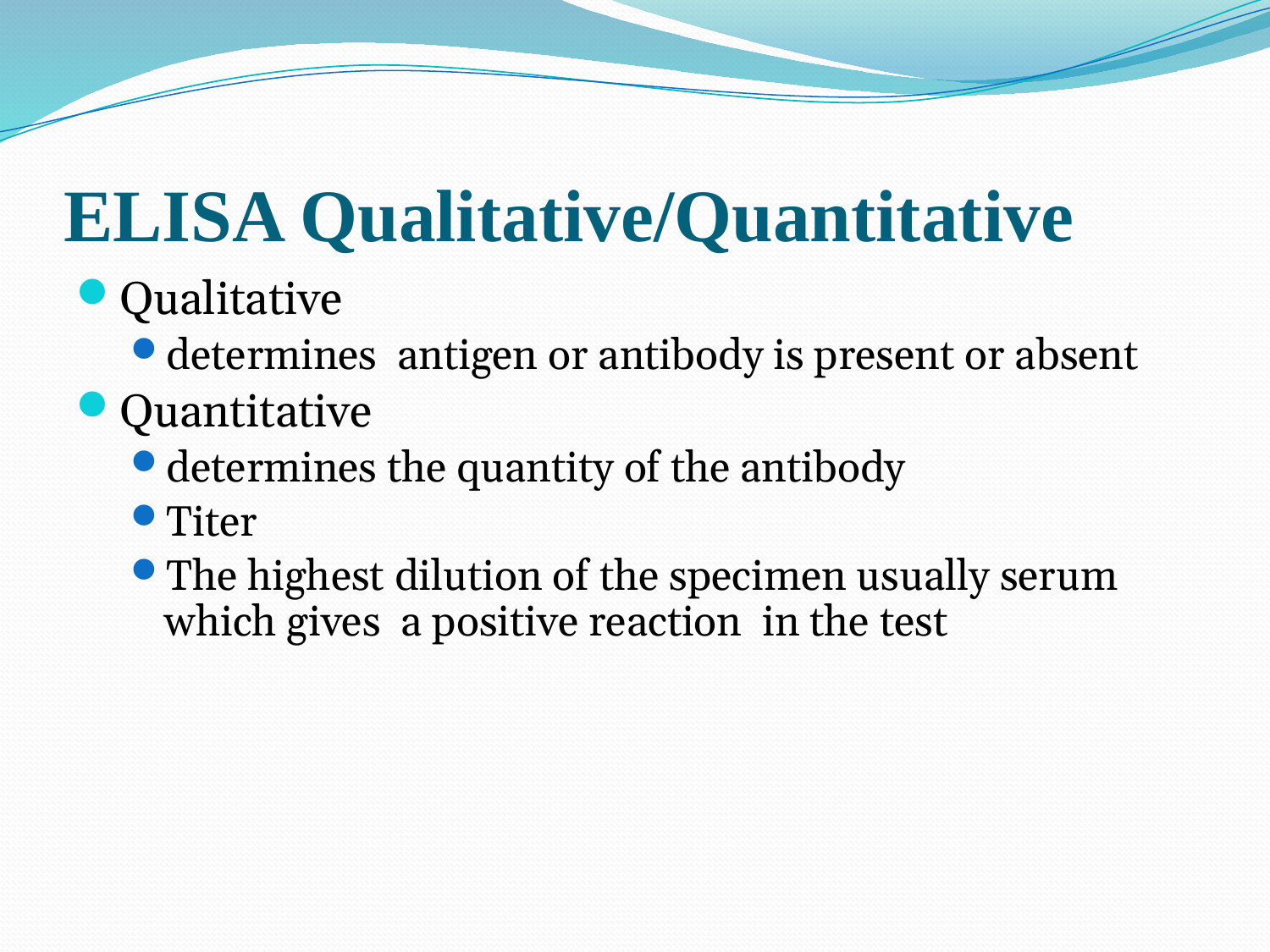

# ELISA Qualitative/Quantitative
Qualitative
determines  antigen or antibody is present or absent
Quantitative
determines the quantity of the antibody
Titer
The highest dilution of the specimen usually serum which gives  a positive reaction  in the test